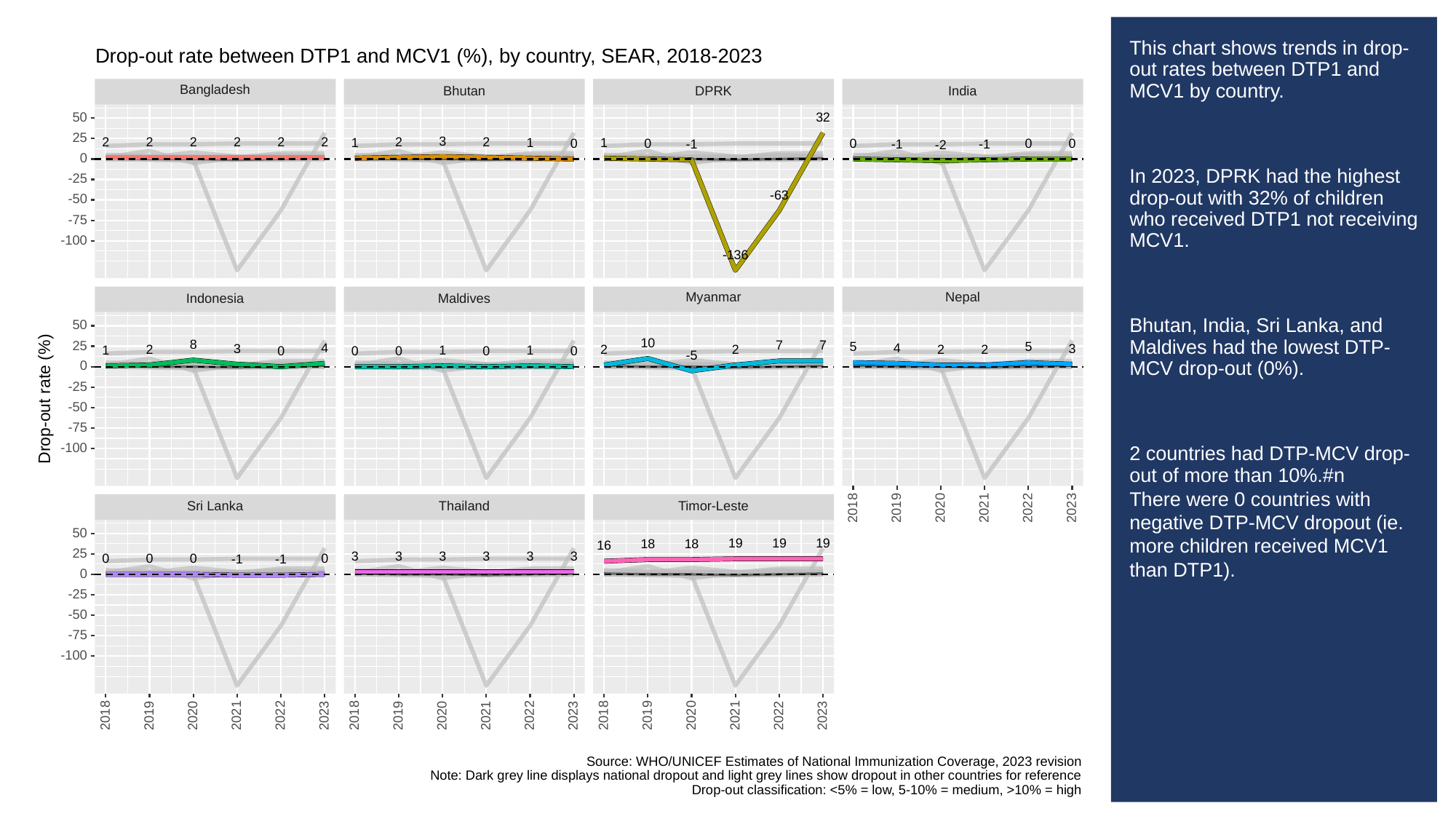

# This chart shows trends in drop-out rates between DTP1 and MCV1 by country.

In 2023, DPRK had the highest drop-out with 32% of children who received DTP1 not receiving MCV1.

Bhutan, India, Sri Lanka, and Maldives had the lowest DTP-MCV drop-out (0%).

2 countries had DTP-MCV drop-out of more than 10%.#n
There were 0 countries with negative DTP-MCV dropout (ie. more children received MCV1 than DTP1).

Drop-out rate between DTP1 and MCV1 (%), by country, SEAR, 2018-2023

Bangladesh
Bhutan
India
DPRK

50
32

25
3
2
2
2
2
2
2
2
2

1
1
1
0
0
0
0
0
-1
-1
-1
-2

0

-25

-63
-50

-75

-100

-136

Myanmar
Nepal
Indonesia
Maldives

50

10
8

25
7
7
5
5
4
4
3
3
2
2
2
2
2

1
1
1
0
0
0
0
0

-5

0

-25

Drop-out rate (%)

-50

-75

-100

Sri Lanka
Thailand
Timor-Leste
2023
2018
2019
2020
2021
2022

50

19
19
19
18
18
16

25
3
3
3
3
3
3

0
0
0
0
-1
-1

0

-25

-50

-75

-100

2023
2023
2023
2018
2019
2020
2021
2022
2018
2019
2020
2021
2022
2018
2019
2020
2021
2022
Source: WHO/UNICEF Estimates of National Immunization Coverage, 2023 revision
Note: Dark grey line displays national dropout and light grey lines show dropout in other countries for reference
Drop-out classification: <5% = low, 5-10% = medium, >10% = high